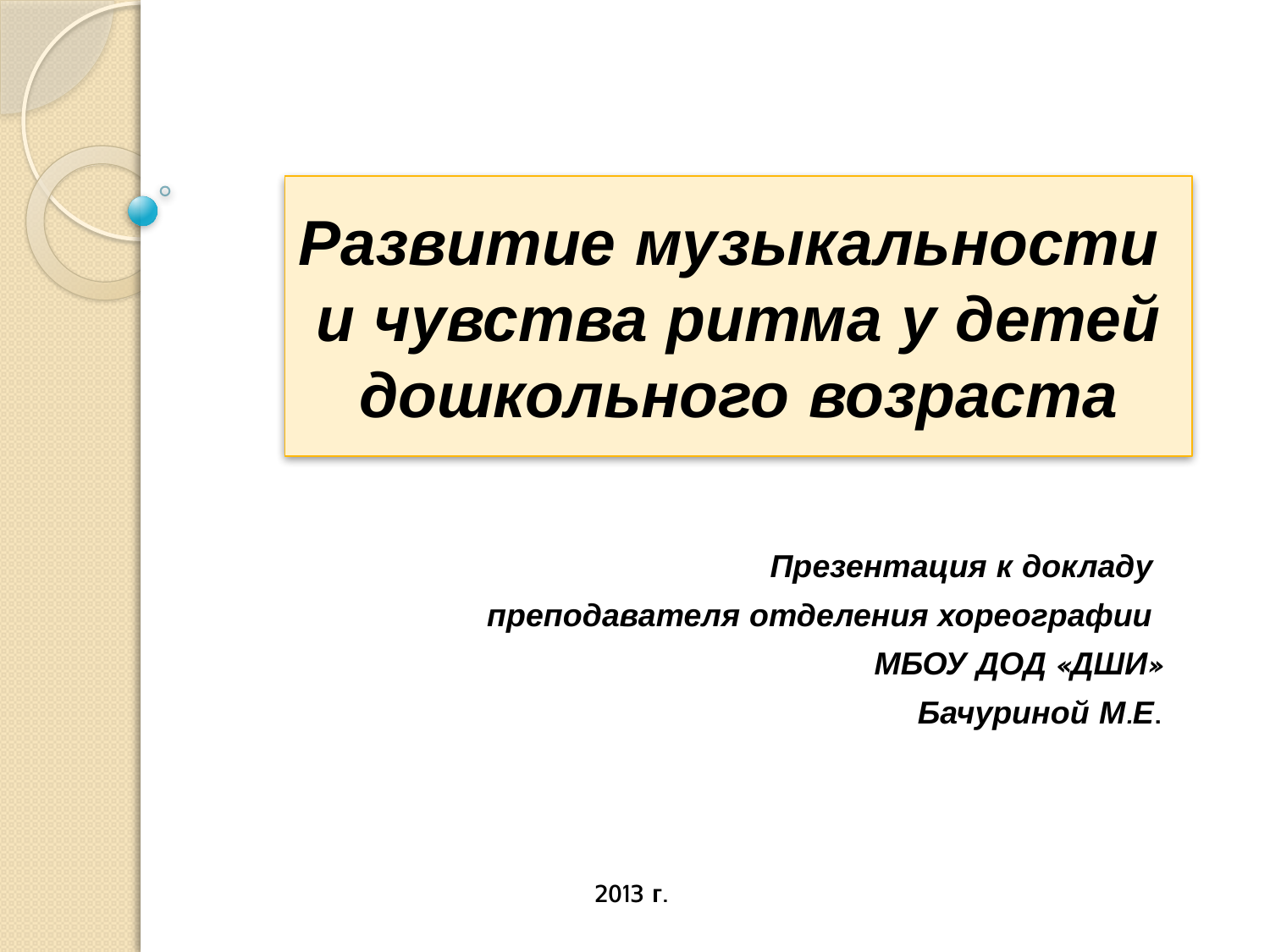

# Развитие музыкальности и чувства ритма у детей дошкольного возраста
Презентация к докладу
преподавателя отделения хореографии
МБОУ ДОД «ДШИ»
 Бачуриной М.Е.

2013 г.